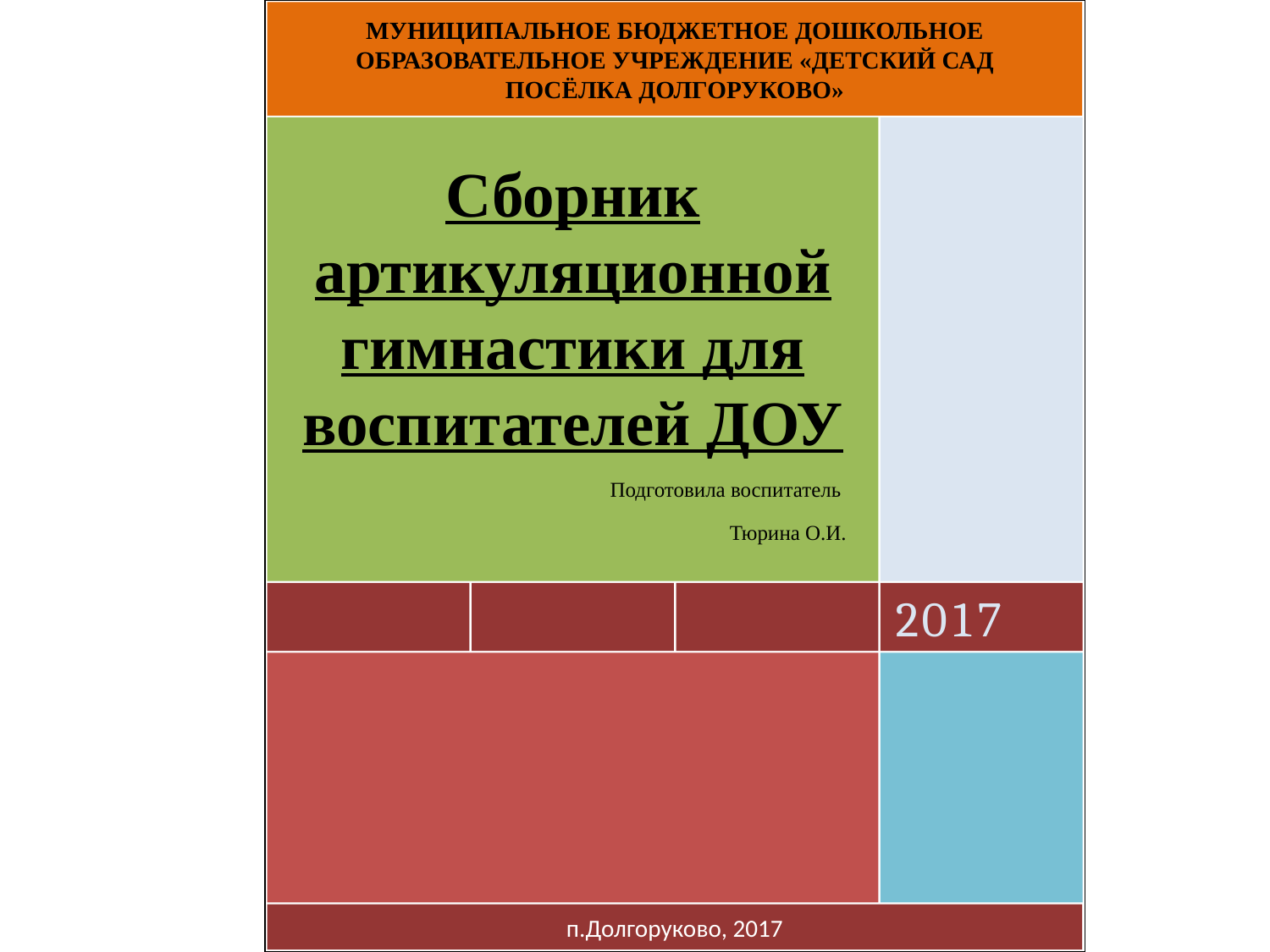

МУНИЦИПАЛЬНОЕ БЮДЖЕТНОЕ ДОШКОЛЬНОЕ ОБРАЗОВАТЕЛЬНОЕ УЧРЕЖДЕНИЕ «ДЕТСКИЙ САД ПОСЁЛКА ДОЛГОРУКОВО»
Сборник артикуляционной гимнастики для воспитателей ДОУ
Подготовила воспитатель
Тюрина О.И.

2017

п.Долгоруково, 2017